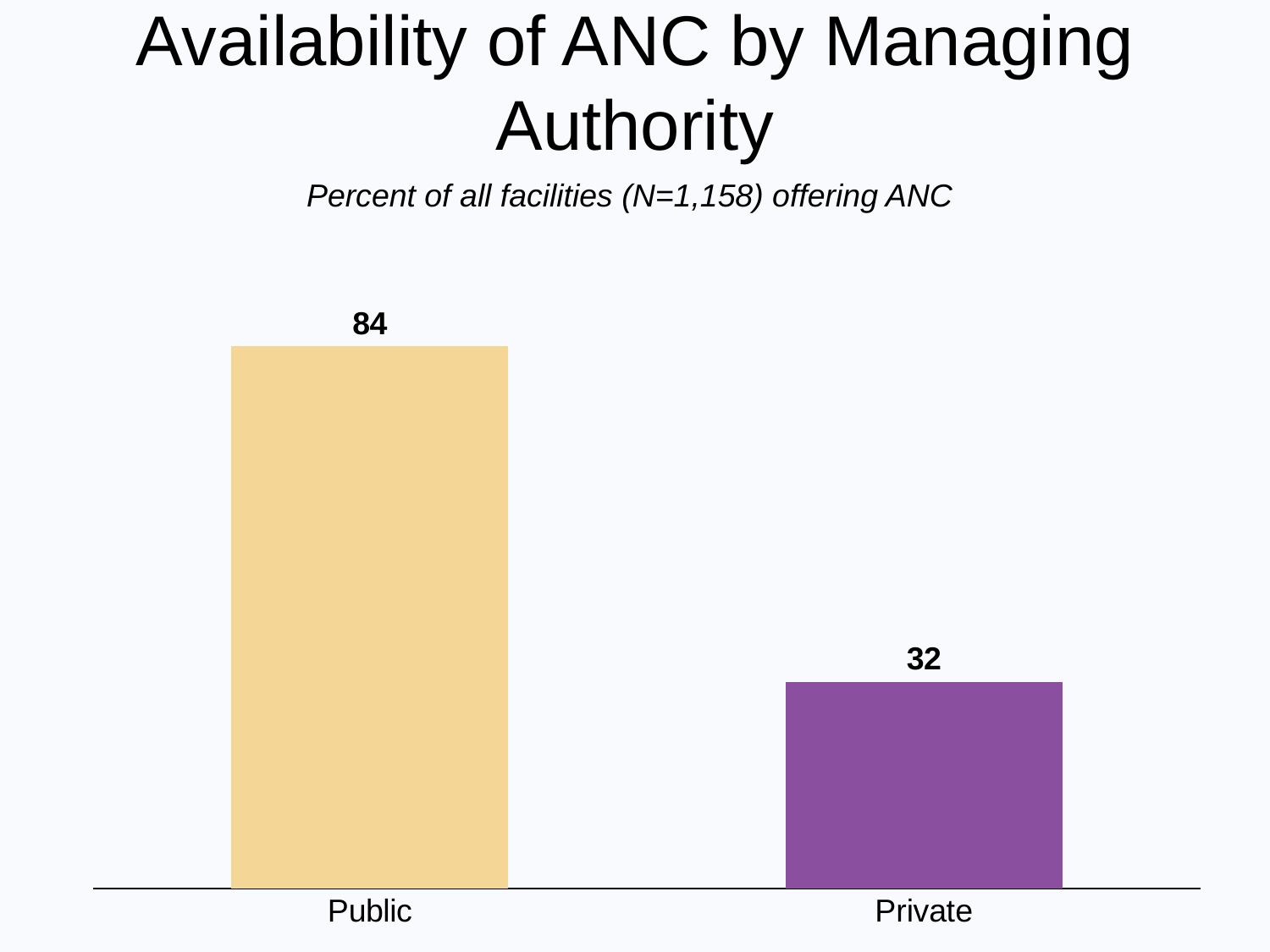

# Availability of ANC by Managing Authority
Percent of all facilities (N=1,158) offering ANC

### Chart

| Category |  |
|---|---|
| Public | 84.0 |
| Private | 32.0 |